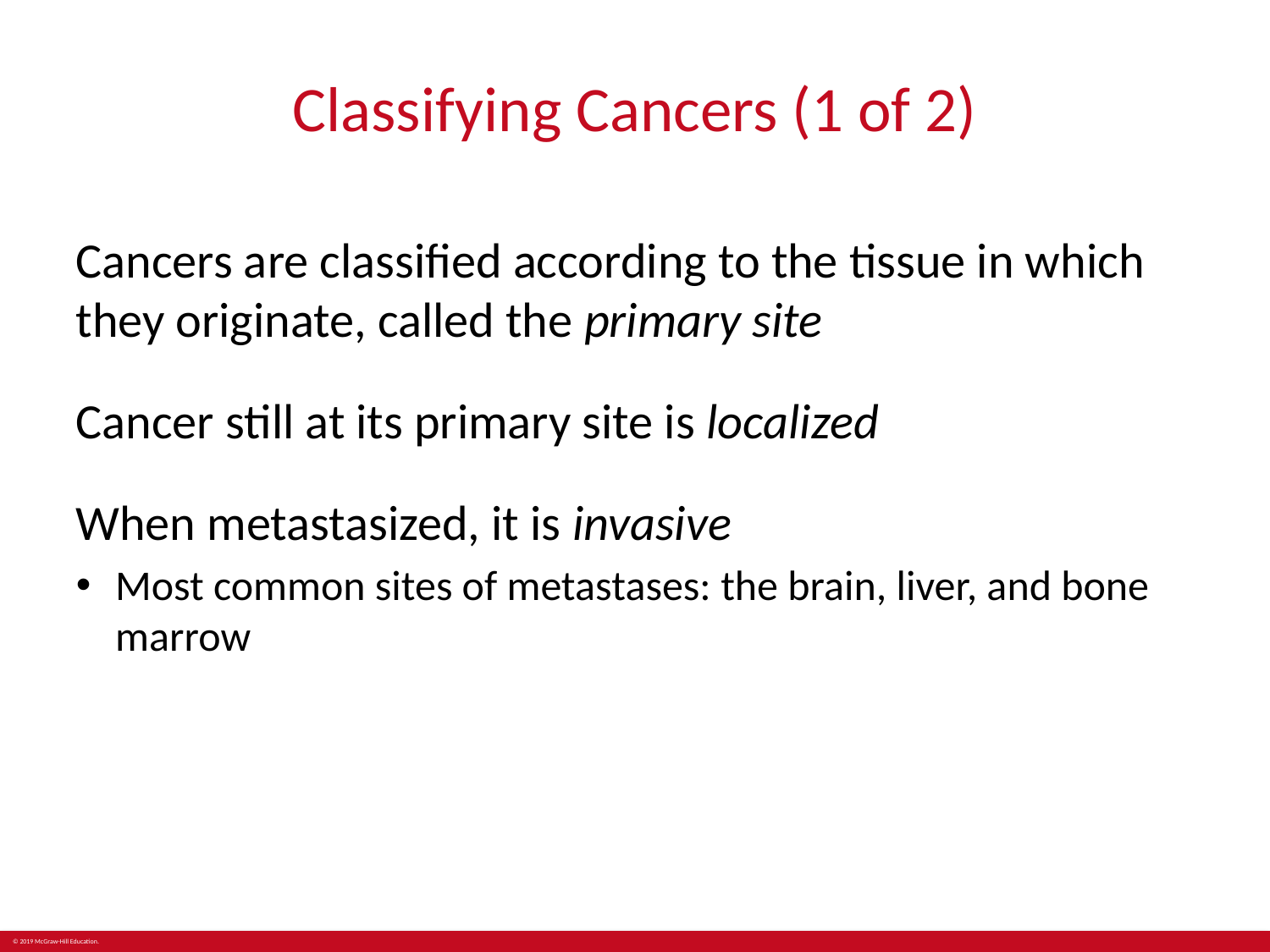

# Classifying Cancers (1 of 2)
Cancers are classified according to the tissue in which they originate, called the primary site
Cancer still at its primary site is localized
When metastasized, it is invasive
Most common sites of metastases: the brain, liver, and bone marrow